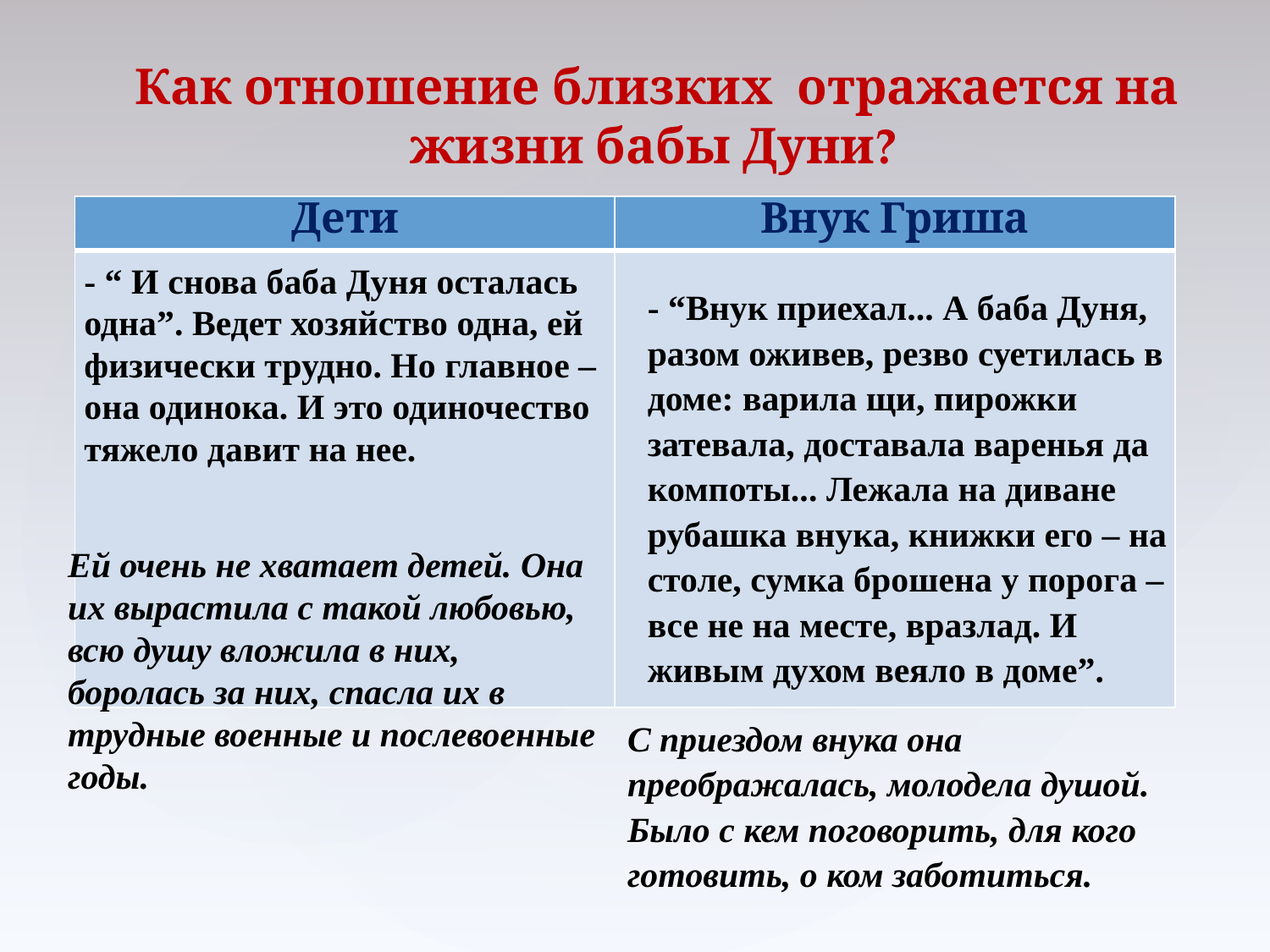

Как отношение близких  отражается на жизни бабы Дуни?
| Дети | Внук Гриша |
| --- | --- |
| - “ И снова баба Дуня осталась одна”. Ведет хозяйство одна, ей физически трудно. Но главное – она одинока. И это одиночество тяжело давит на нее. |  |
- “Внук приехал... А баба Дуня, разом оживев, резво суетилась в доме: варила щи, пирожки затевала, доставала варенья да компоты... Лежала на диване рубашка внука, книжки его – на столе, сумка брошена у порога – все не на месте, вразлад. И живым духом веяло в доме”.
Ей очень не хватает детей. Она
их вырастила с такой любовью,
всю душу вложила в них,
боролась за них, спасла их в
трудные военные и послевоенные годы.
С приездом внука она преображалась, молодела душой. Было с кем поговорить, для кого готовить, о ком заботиться.